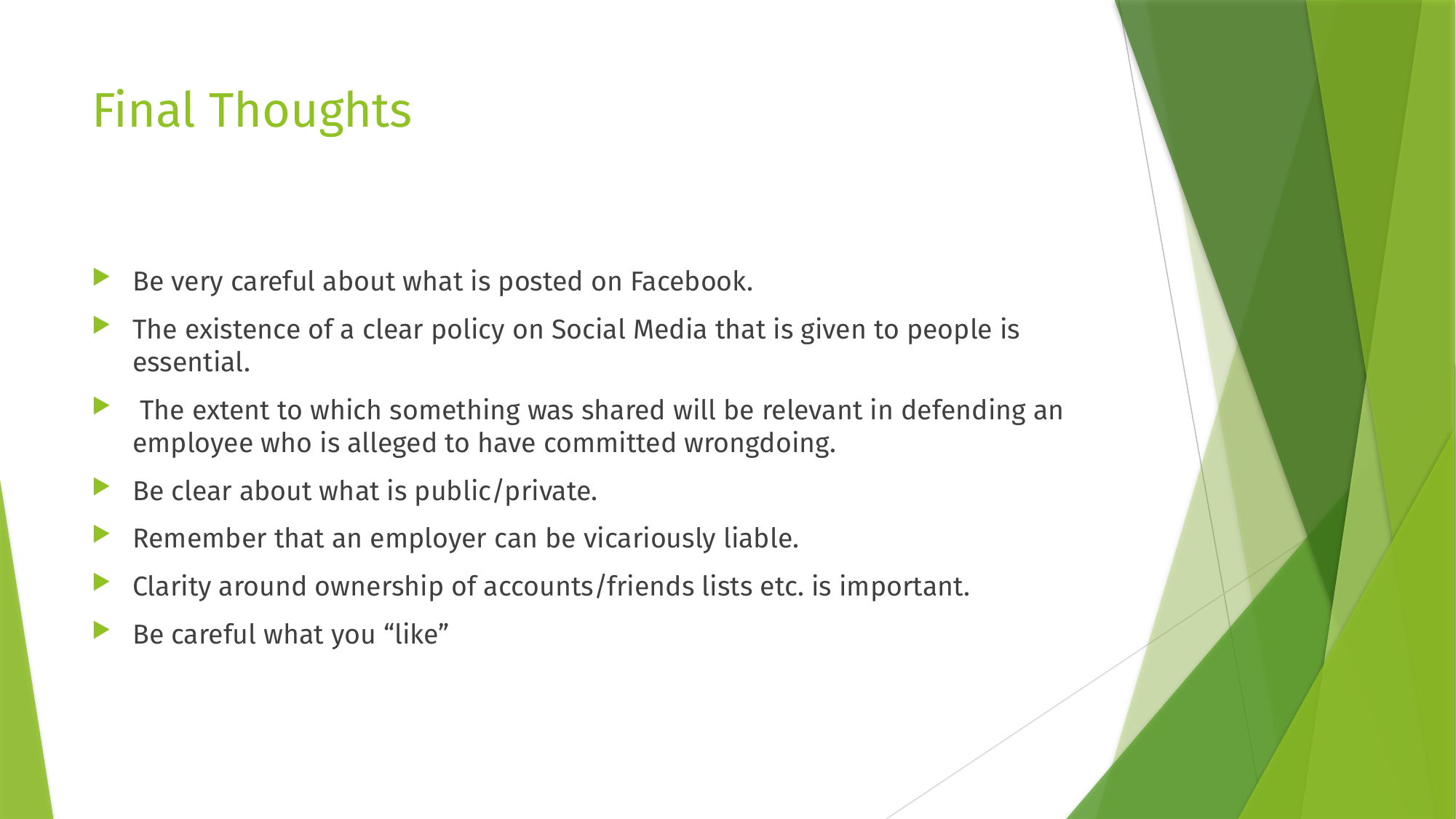

# Final Thoughts
Be very careful about what is posted on Facebook.
The existence of a clear policy on Social Media that is given to people is essential.
 The extent to which something was shared will be relevant in defending an employee who is alleged to have committed wrongdoing.
Be clear about what is public/private.
Remember that an employer can be vicariously liable.
Clarity around ownership of accounts/friends lists etc. is important.
Be careful what you “like”